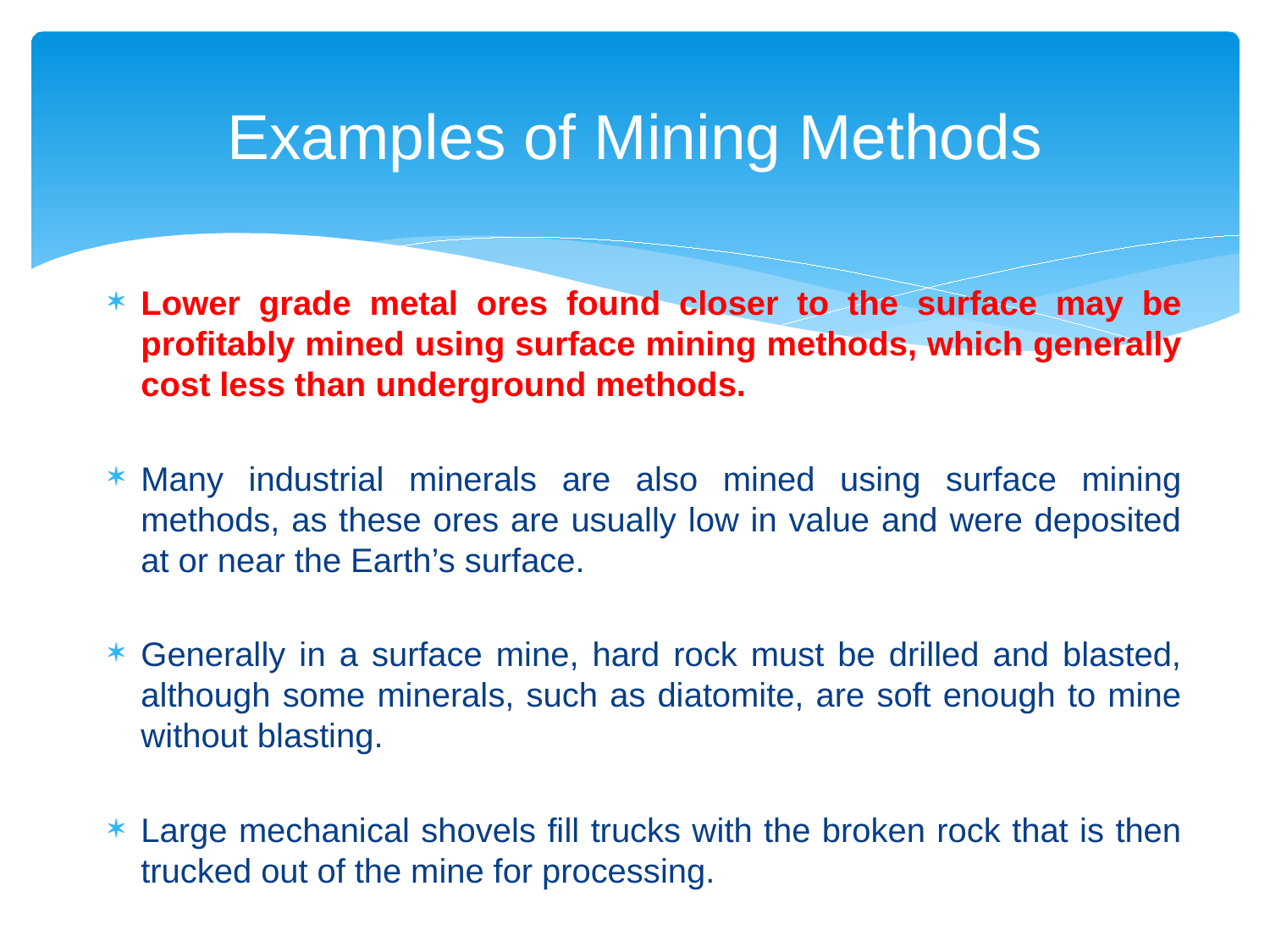

# Examples of Mining Methods
Lower grade metal ores found closer to the surface may be profitably mined using surface mining methods, which generally cost less than underground methods.

Many industrial minerals are also mined using surface mining methods, as these ores are usually low in value and were deposited at or near the Earth’s surface.

Generally in a surface mine, hard rock must be drilled and blasted, although some minerals, such as diatomite, are soft enough to mine without blasting.

Large mechanical shovels fill trucks with the broken rock that is then trucked out of the mine for processing.